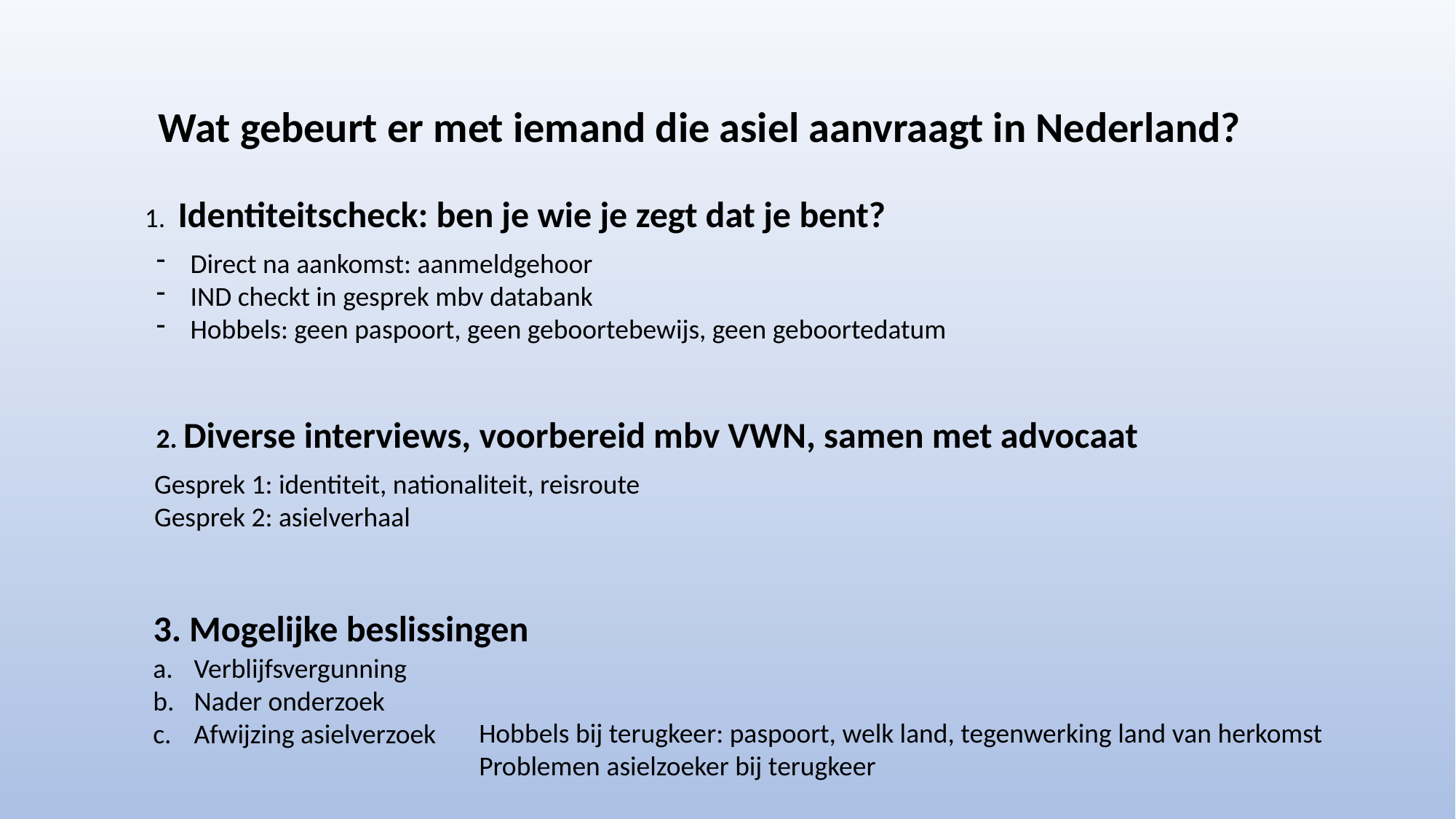

Wat gebeurt er met iemand die asiel aanvraagt in Nederland?
1.  Identiteitscheck: ben je wie je zegt dat je bent?
Direct na aankomst: aanmeldgehoor
IND checkt in gesprek mbv databank
Hobbels: geen paspoort, geen geboortebewijs, geen geboortedatum
2. Diverse interviews, voorbereid mbv VWN, samen met advocaat
Gesprek 1: identiteit, nationaliteit, reisroute
Gesprek 2: asielverhaal
3. Mogelijke beslissingen
Verblijfsvergunning
Nader onderzoek
Afwijzing asielverzoek
Hobbels bij terugkeer: paspoort, welk land, tegenwerking land van herkomst
Problemen asielzoeker bij terugkeer